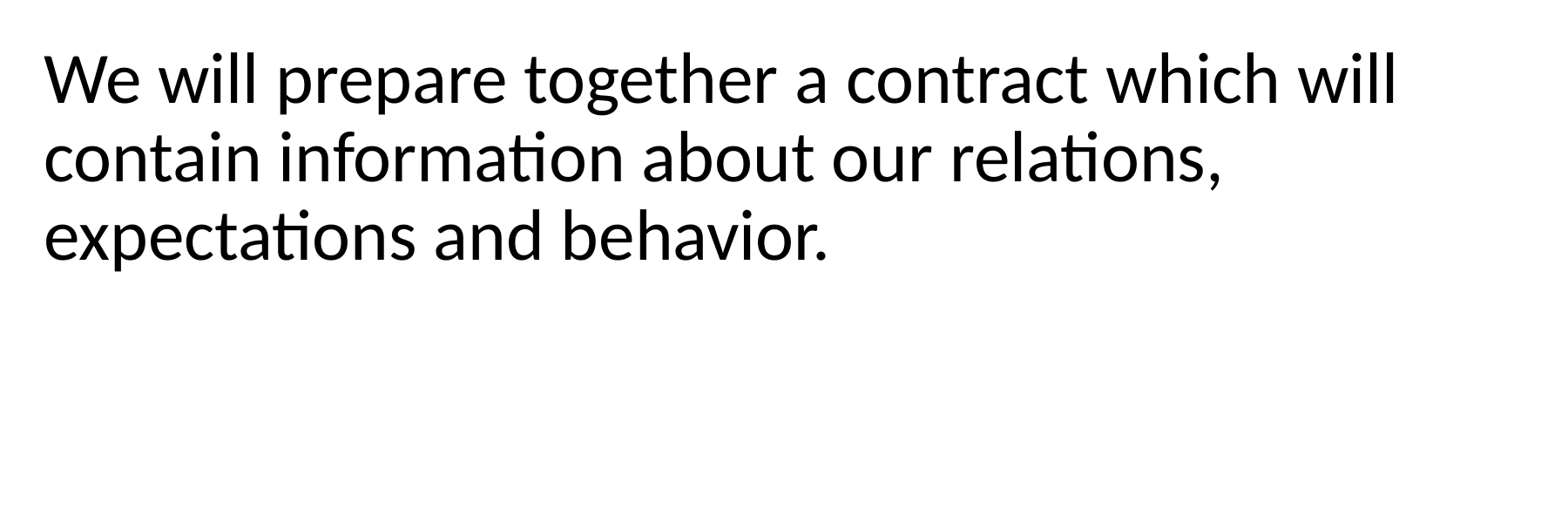

We will prepare together a contract which will contain information about our relations, expectations and behavior.